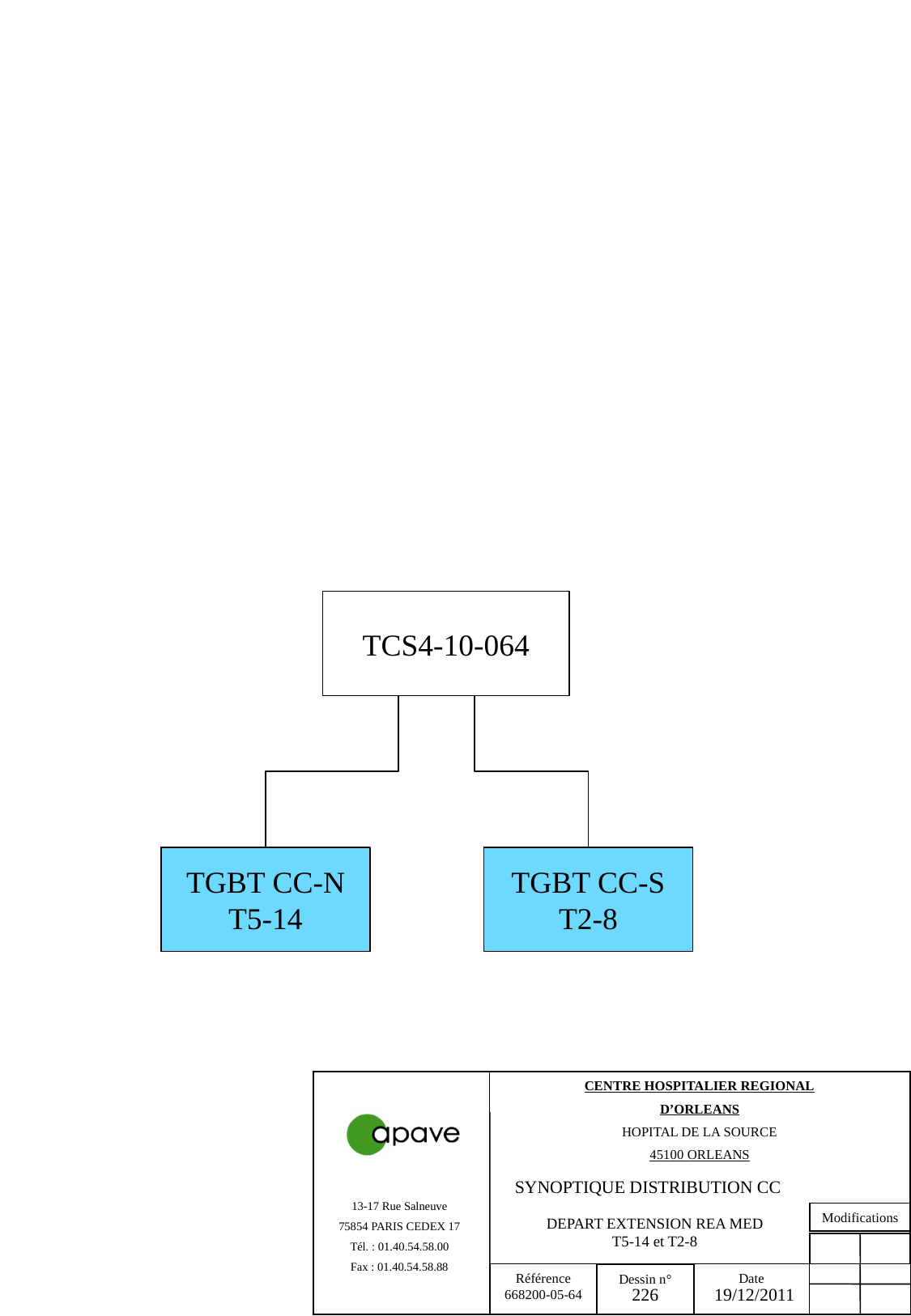

TCS4-10-064
TGBT CC-N
T5-14
TGBT CC-S
T2-8
SYNOPTIQUE DISTRIBUTION CC
DEPART EXTENSION REA MED
T5-14 et T2-8
226
19/12/2011